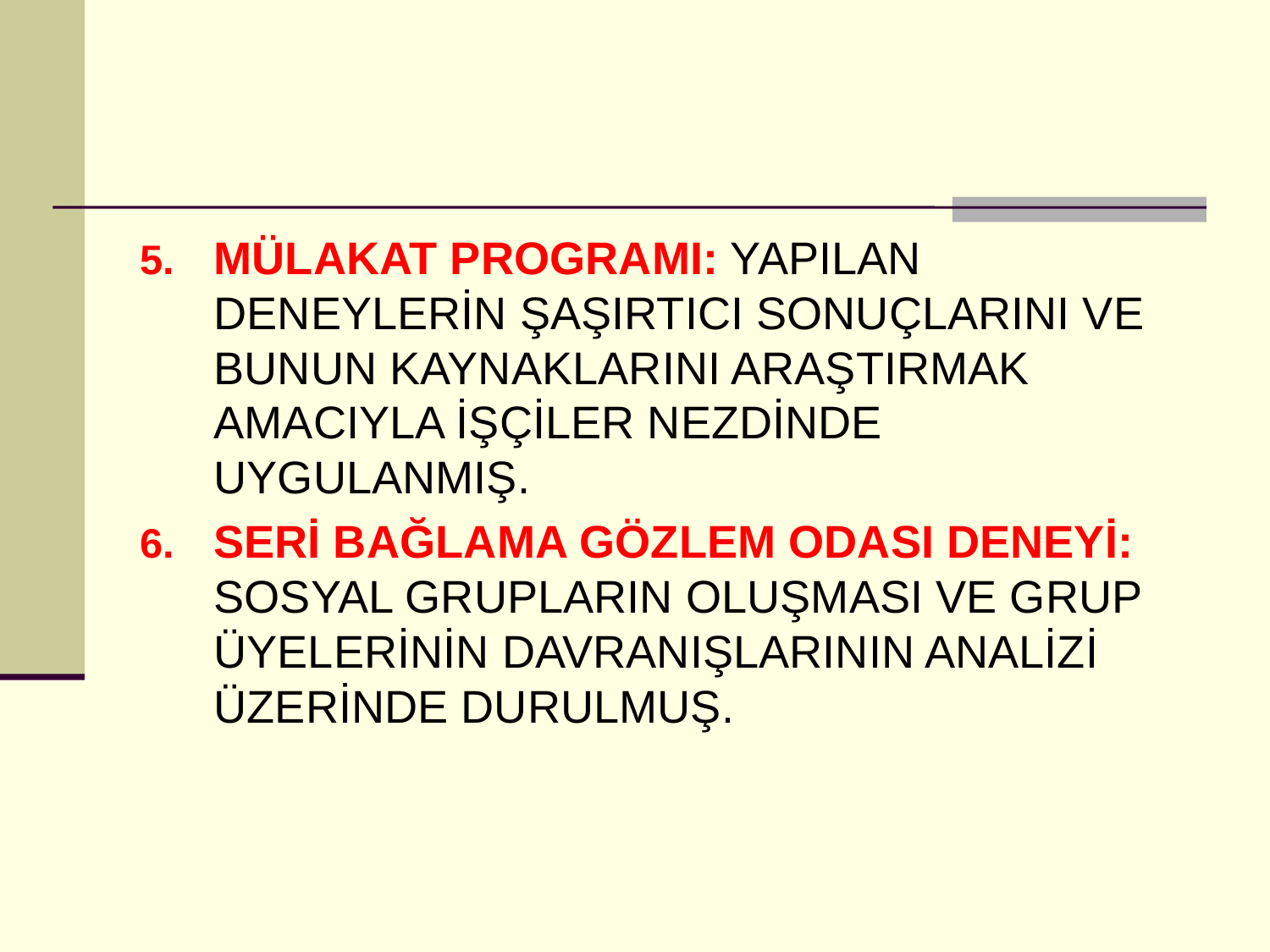

#
MÜLAKAT PROGRAMI: YAPILAN DENEYLERİN ŞAŞIRTICI SONUÇLARINI VE BUNUN KAYNAKLARINI ARAŞTIRMAK AMACIYLA İŞÇİLER NEZDİNDE UYGULANMIŞ.
SERİ BAĞLAMA GÖZLEM ODASI DENEYİ: SOSYAL GRUPLARIN OLUŞMASI VE GRUP ÜYELERİNİN DAVRANIŞLARININ ANALİZİ ÜZERİNDE DURULMUŞ.